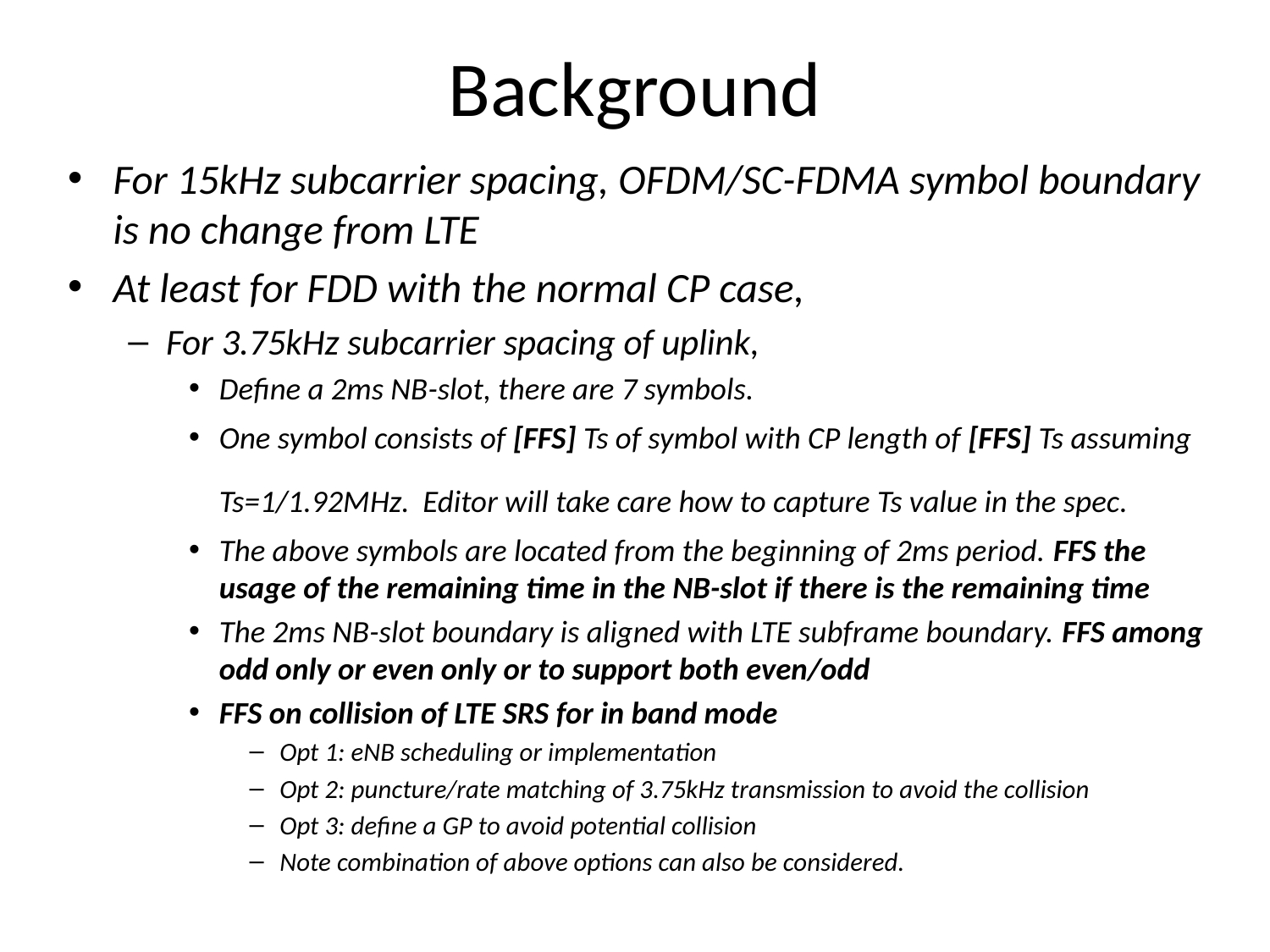

# Background
For 15kHz subcarrier spacing, OFDM/SC-FDMA symbol boundary is no change from LTE
At least for FDD with the normal CP case,
For 3.75kHz subcarrier spacing of uplink,
Define a 2ms NB-slot, there are 7 symbols.
One symbol consists of [FFS] Ts of symbol with CP length of [FFS] Ts assuming Ts=1/1.92MHz. Editor will take care how to capture Ts value in the spec.
The above symbols are located from the beginning of 2ms period. FFS the usage of the remaining time in the NB-slot if there is the remaining time
The 2ms NB-slot boundary is aligned with LTE subframe boundary. FFS among odd only or even only or to support both even/odd
FFS on collision of LTE SRS for in band mode
Opt 1: eNB scheduling or implementation
Opt 2: puncture/rate matching of 3.75kHz transmission to avoid the collision
Opt 3: define a GP to avoid potential collision
Note combination of above options can also be considered.